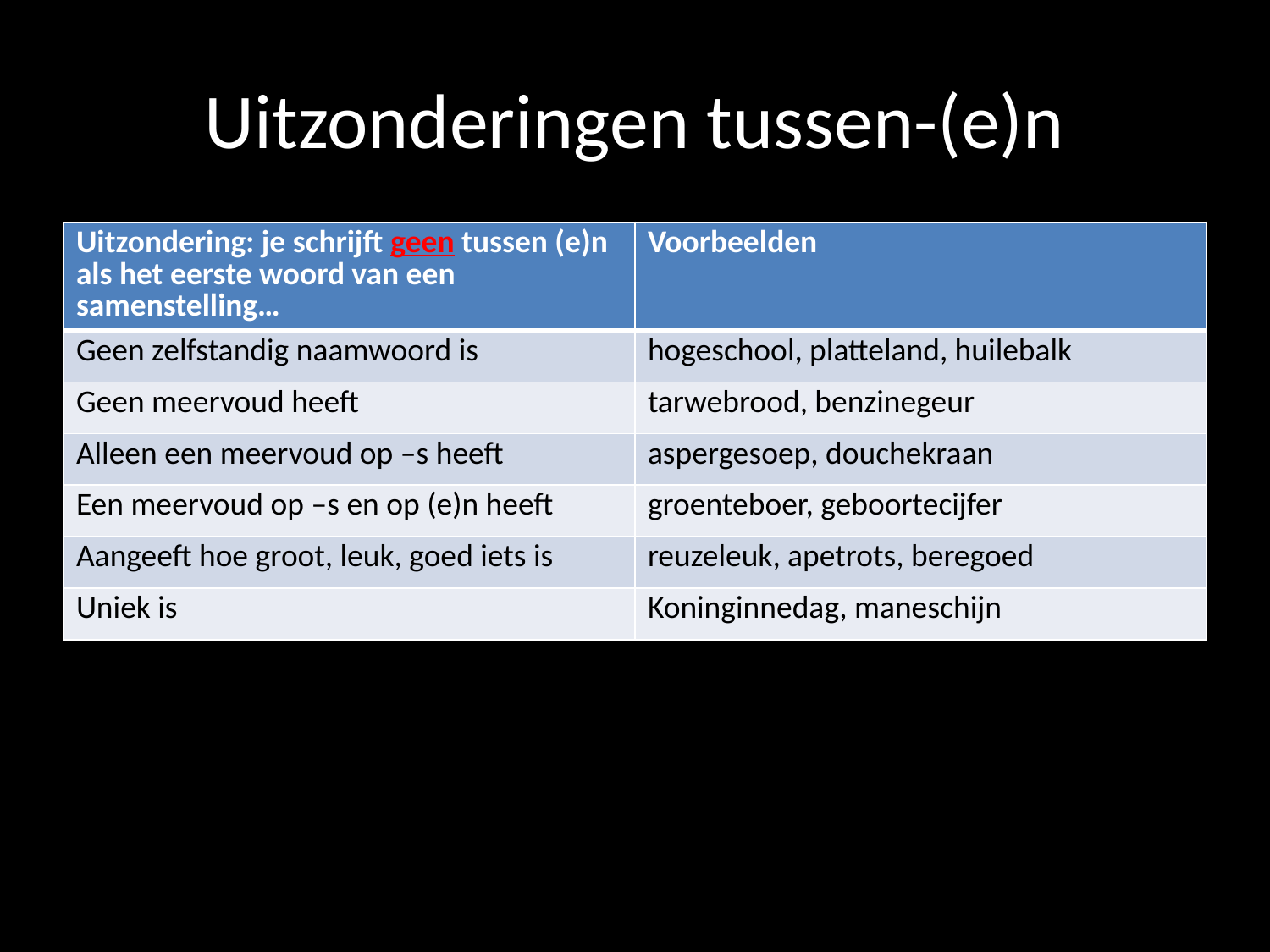

# Uitzonderingen tussen-(e)n
| Uitzondering: je schrijft geen tussen (e)n als het eerste woord van een samenstelling… | Voorbeelden |
| --- | --- |
| Geen zelfstandig naamwoord is | hogeschool, platteland, huilebalk |
| Geen meervoud heeft | tarwebrood, benzinegeur |
| Alleen een meervoud op –s heeft | aspergesoep, douchekraan |
| Een meervoud op –s en op (e)n heeft | groenteboer, geboortecijfer |
| Aangeeft hoe groot, leuk, goed iets is | reuzeleuk, apetrots, beregoed |
| Uniek is | Koninginnedag, maneschijn |